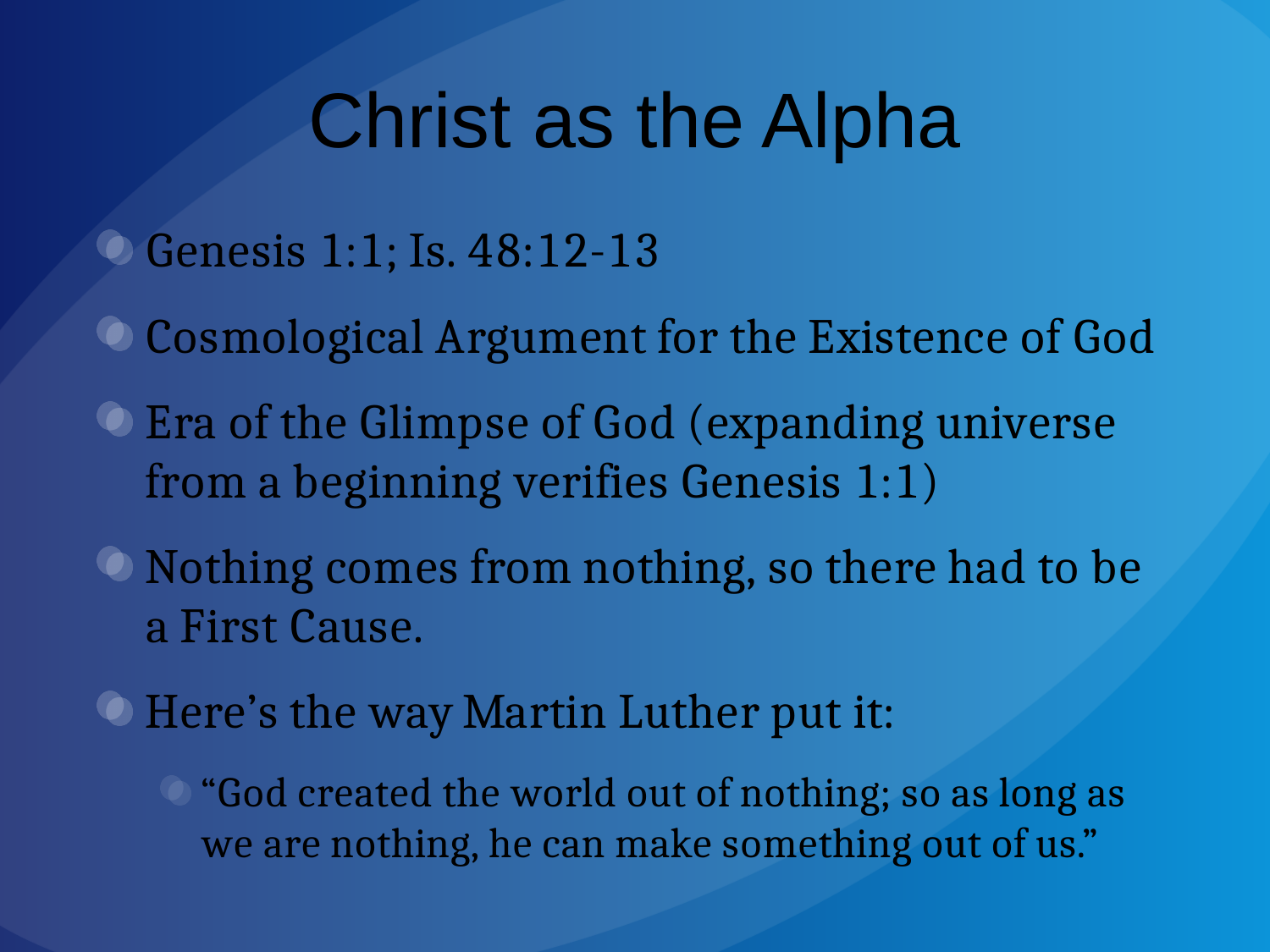

# Christ as the Alpha
Genesis 1:1; Is. 48:12-13
Cosmological Argument for the Existence of God
Era of the Glimpse of God (expanding universe from a beginning verifies Genesis 1:1)
Nothing comes from nothing, so there had to be a First Cause.
Here’s the way Martin Luther put it:
“God created the world out of nothing; so as long as we are nothing, he can make something out of us.”